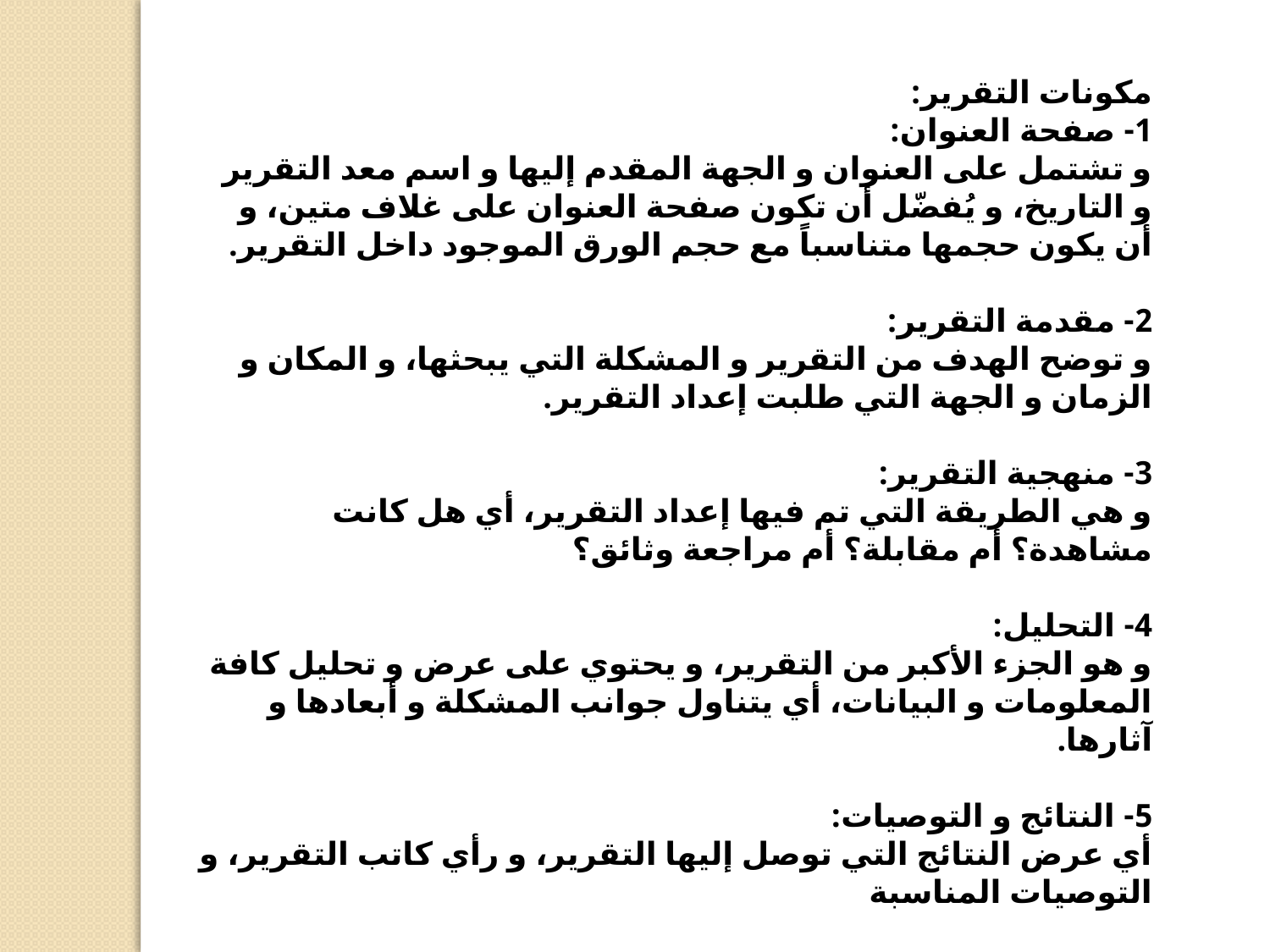

مكونات التقرير:
1- صفحة العنوان:
و تشتمل على العنوان و الجهة المقدم إليها و اسم معد التقرير و التاريخ، و يُفضّل أن تكون صفحة العنوان على غلاف متين، و أن يكون حجمها متناسباً مع حجم الورق الموجود داخل التقرير.
2- مقدمة التقرير:
و توضح الهدف من التقرير و المشكلة التي يبحثها، و المكان و الزمان و الجهة التي طلبت إعداد التقرير.
3- منهجية التقرير:
و هي الطريقة التي تم فيها إعداد التقرير، أي هل كانت مشاهدة؟ أم مقابلة؟ أم مراجعة وثائق؟
4- التحليل:
و هو الجزء الأكبر من التقرير، و يحتوي على عرض و تحليل كافة المعلومات و البيانات، أي يتناول جوانب المشكلة و أبعادها و آثارها.
5- النتائج و التوصيات:
أي عرض النتائج التي توصل إليها التقرير، و رأي كاتب التقرير، و التوصيات المناسبة